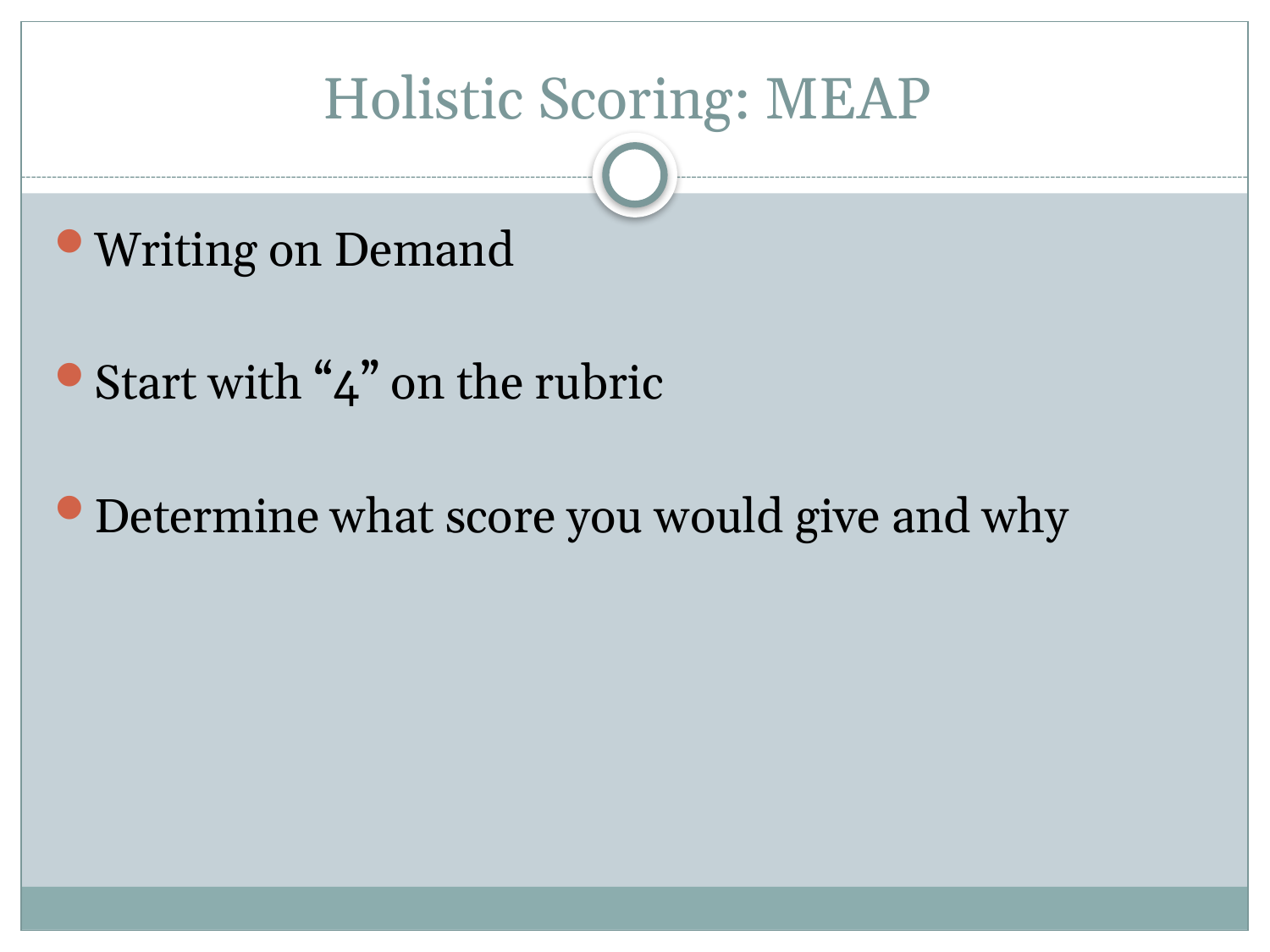

# Holistic Scoring: MEAP
Writing on Demand

Start with “4” on the rubric

Determine what score you would give and why